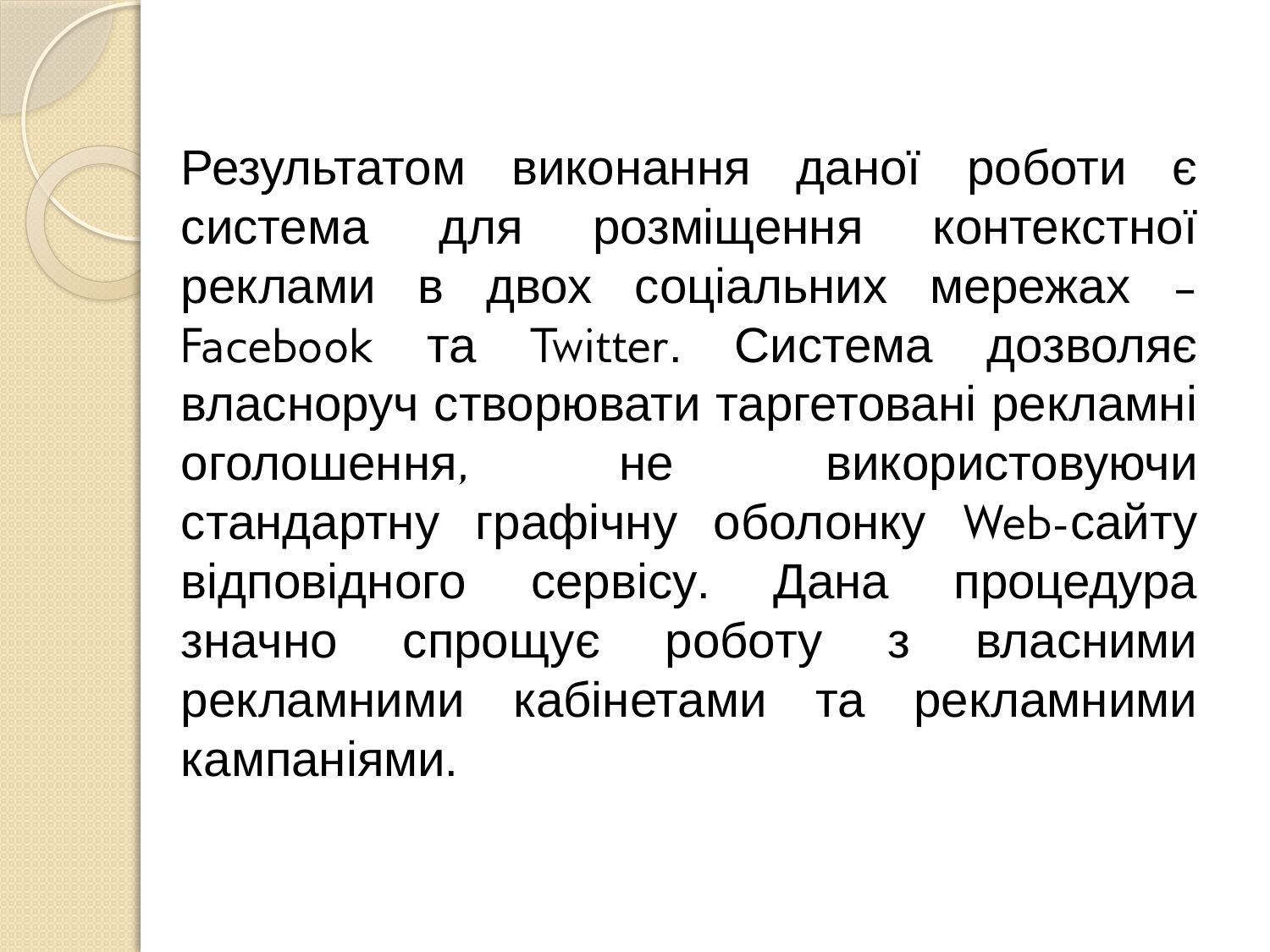

Результатом виконання даної роботи є система для розміщення контекстної реклами в двох соціальних мережах – Facebook та Twitter. Система дозволяє власноруч створювати таргетовані рекламні оголошення, не використовуючи стандартну графічну оболонку Web-сайту відповідного сервісу. Дана процедура значно спрощує роботу з власними рекламними кабінетами та рекламними кампаніями.